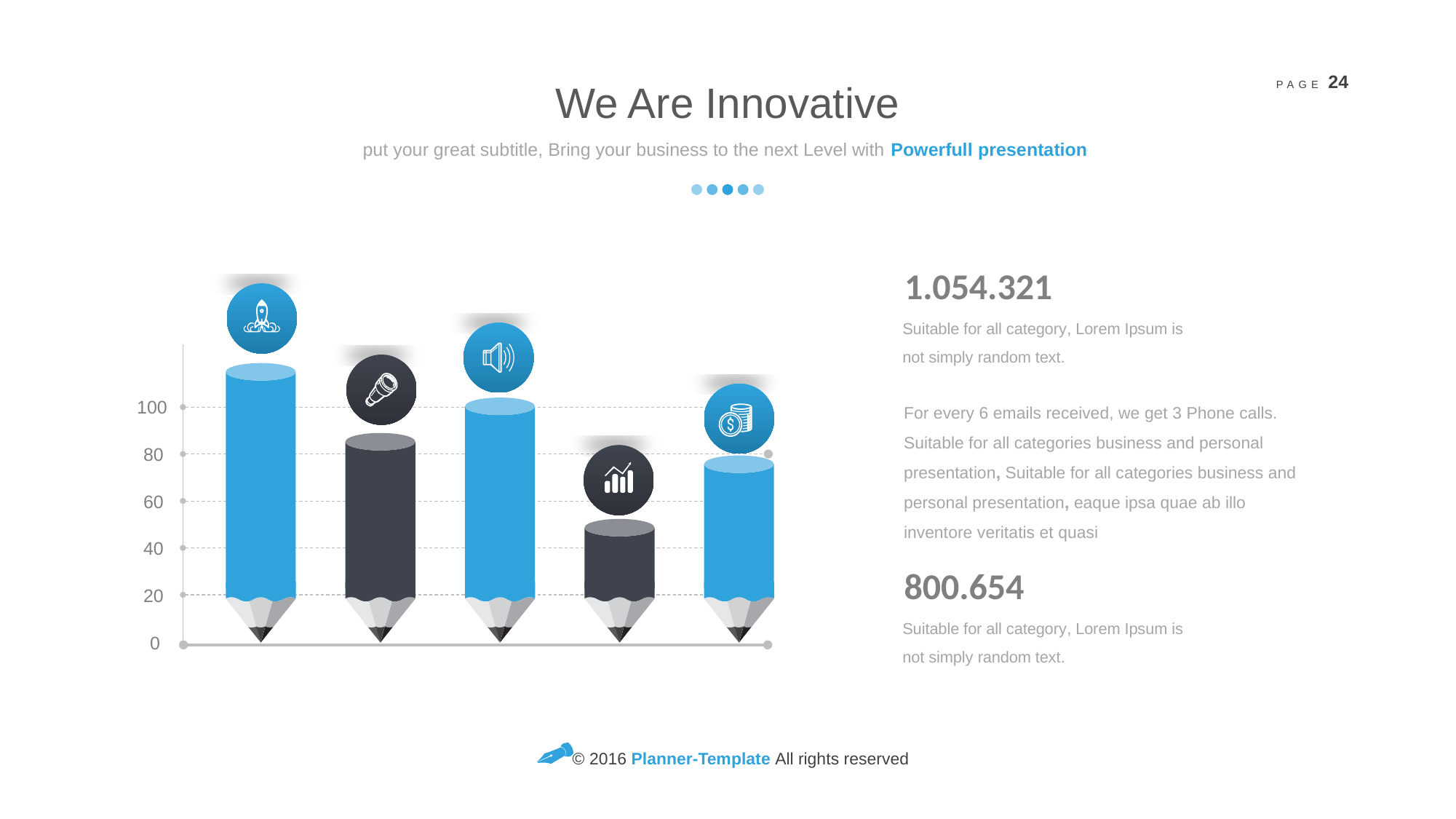

We Are Innovative
put your great subtitle, Bring your business to the next Level with Powerfull presentation

1.054.321
Suitable for all category, Lorem Ipsum is not simply random text.

For every 6 emails received, we get 3 Phone calls. Suitable for all categories business and personal presentation, Suitable for all categories business and personal presentation, eaque ipsa quae ab illo inventore veritatis et quasi

100

80

60

40
800.654
Suitable for all category, Lorem Ipsum is not simply random text.
20
0